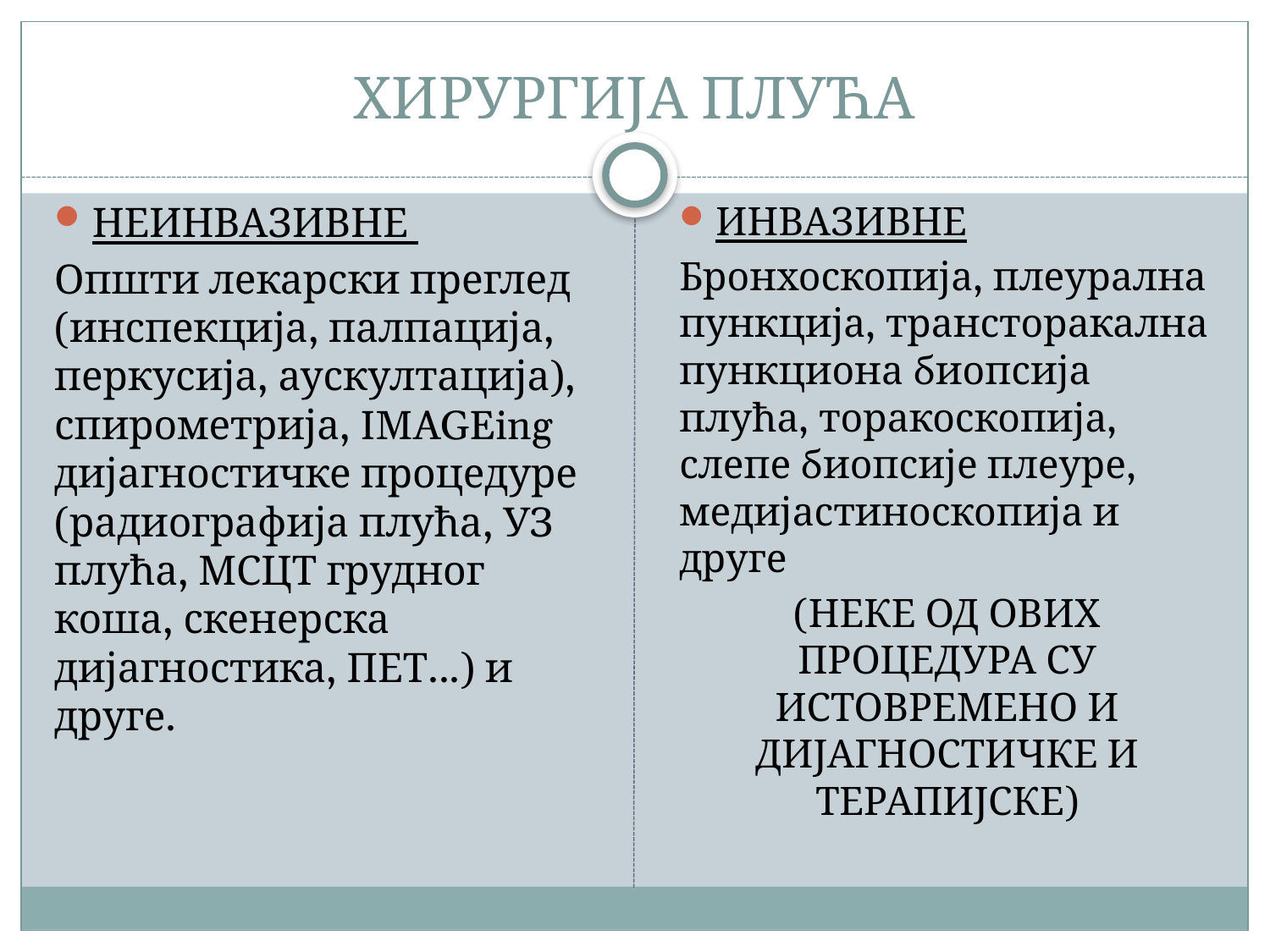

# ХИРУРГИЈА ПЛУЋА
НЕИНВАЗИВНЕ
Општи лекарски преглед (инспекција, палпација, перкусија, аускултација), спирометрија, IMAGEing дијагностичке процедуре (радиографија плућа, УЗ плућа, МСЦТ грудног коша, скенерска дијагностика, ПЕТ...) и друге.
ИНВАЗИВНЕ
Бронхоскопија, плеурална пункција, трансторакална пункциона биопсија плућа, торакоскопија, слепе биопсије плеуре, медијастиноскопија и друге
(НЕКЕ ОД ОВИХ ПРОЦЕДУРА СУ ИСТОВРЕМЕНО И ДИЈАГНОСТИЧКЕ И ТЕРАПИЈСКЕ)